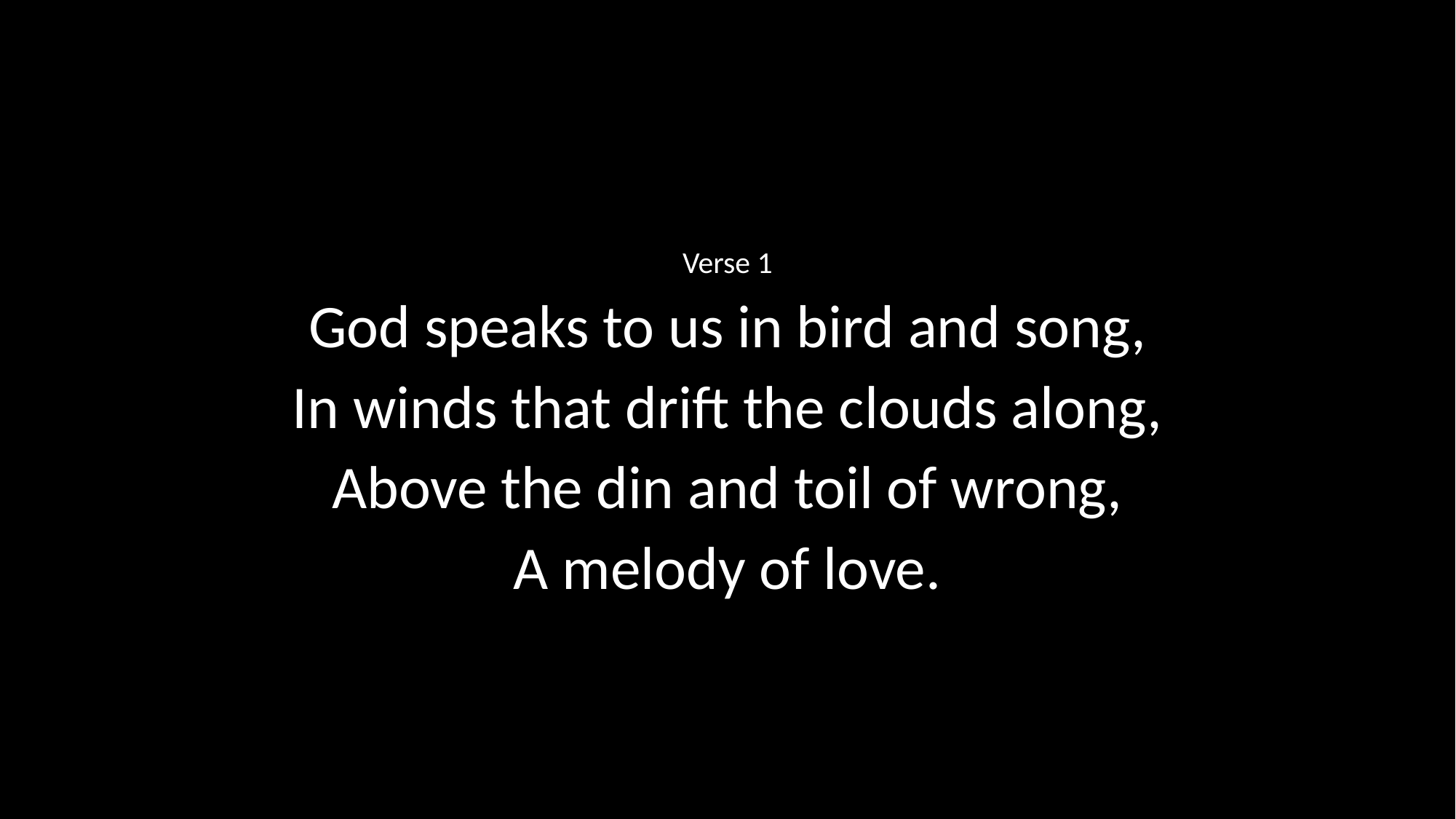

Verse 1
God speaks to us in bird and song,
In winds that drift the clouds along,
Above the din and toil of wrong,
A melody of love.